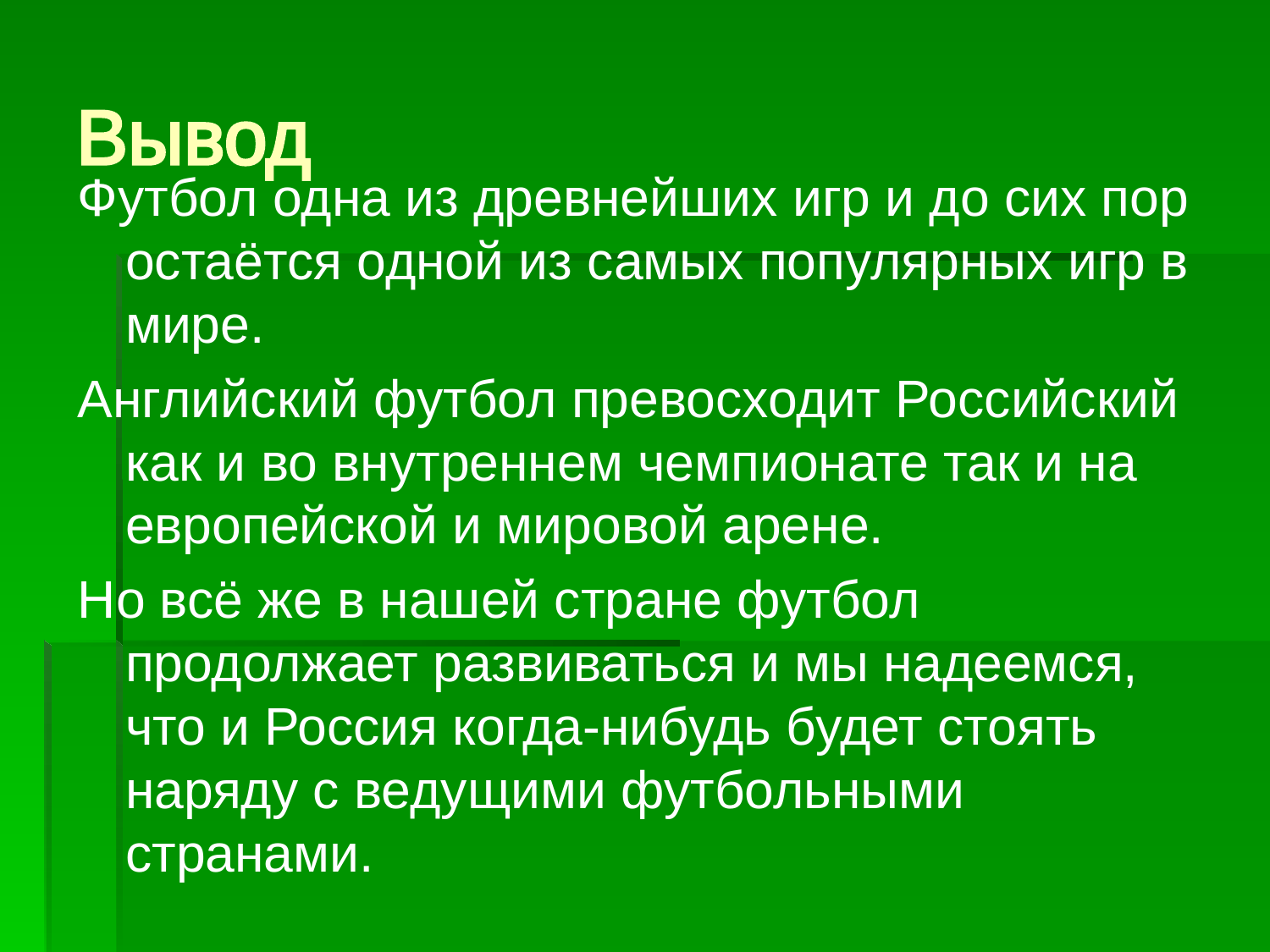

Вывод

Футбол одна из древнейших игр и до сих пор остаётся одной из самых популярных игр в мире.
Английский футбол превосходит Российский как и во внутреннем чемпионате так и на европейской и мировой арене.
Но всё же в нашей стране футбол продолжает развиваться и мы надеемся, что и Россия когда-нибудь будет стоять наряду с ведущими футбольными странами.